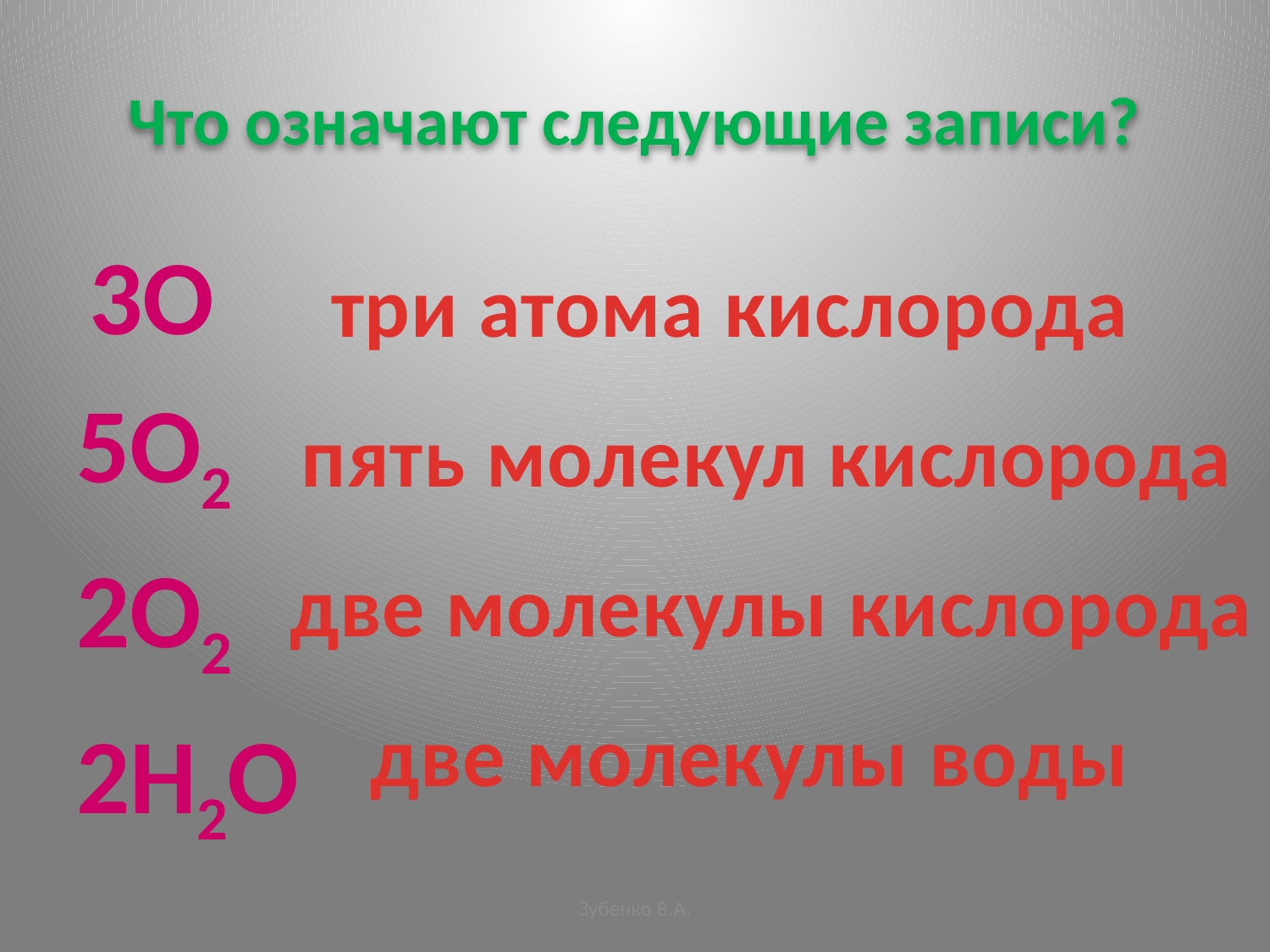

# Что означают следующие записи?
 3O
5O2
2O2
2H2O
три атома кислорода
пять молекул кислорода
две молекулы кислорода
две молекулы воды
Зубенко В.А.